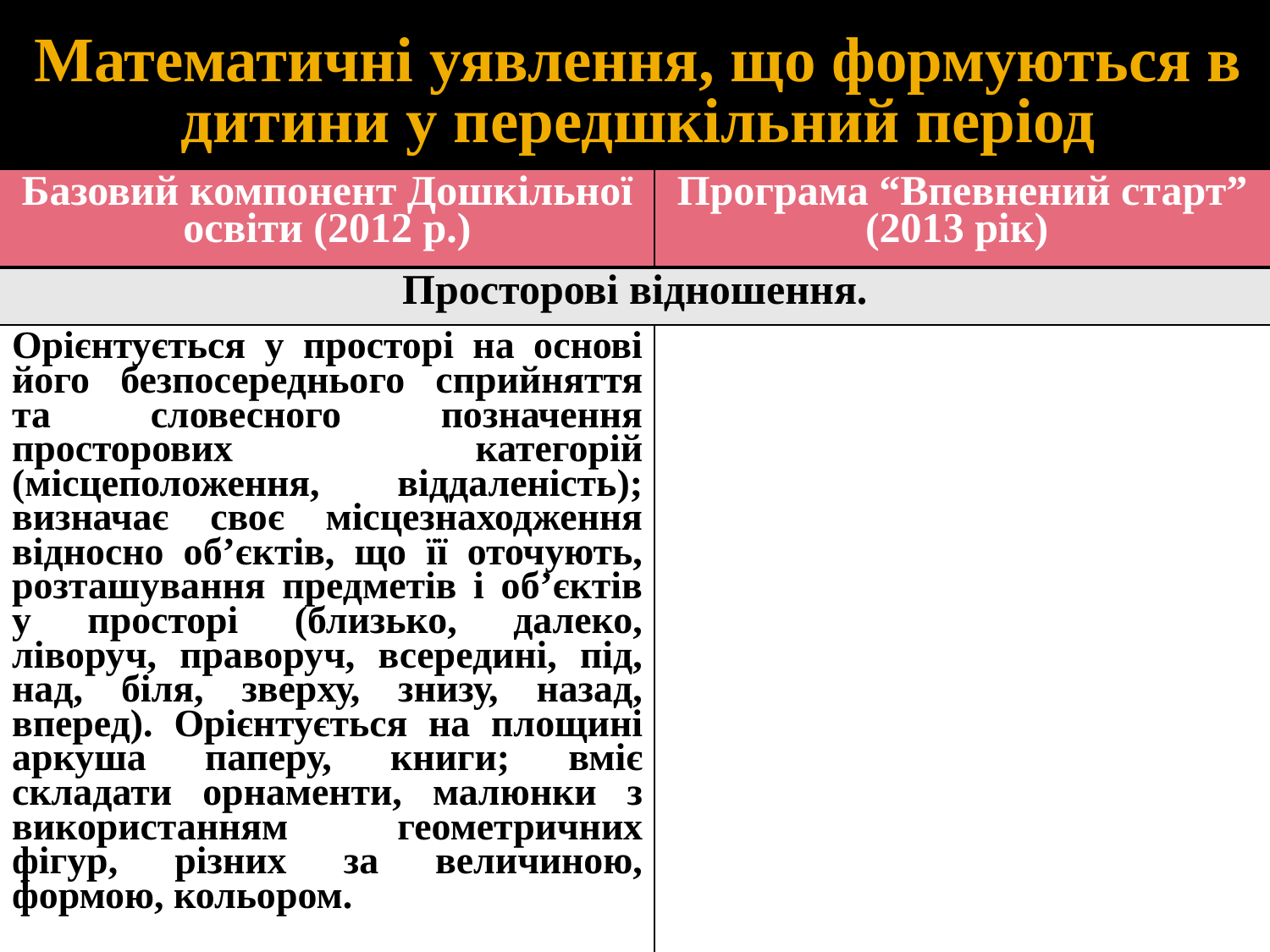

# Математичні уявлення, що формуються в дитини у передшкільний період
| Базовий компонент Дошкільної освіти (2012 р.) | Програма “Впевнений старт” (2013 рік) |
| --- | --- |
| Просторові відношення. |  |
| Орієнтується у просторі на основі його безпосереднього сприйняття та словесного позначення просторових категорій (місцеположення, віддаленість); визначає своє місцезнаходження відносно об’єктів, що її оточують, розташування предметів і об’єктів у просторі (близько, далеко, ліворуч, праворуч, всередині, під, над, біля, зверху, знизу, назад, вперед). Орієнтується на площині аркуша паперу, книги; вміє складати орнаменти, малюнки з використанням геометричних фігур, різних за величиною, формою, кольором. | розрізняє розташування предметів у просторі (вгорі, внизу, ліворуч, праворуч, попереду, позаду, посередині) та визначати напрямок руху (вперед, назад, ліворуч, праворуч, вгору, вниз); визначає розташування предметів відносно себе і будь-якого предмета за просторовим розміщенням на площині (на столі, в зошиті, на підлозі, майданчику тощо); визначенні відстані, диференціації понять: далеко, близько, поруч, далі, ближче. |